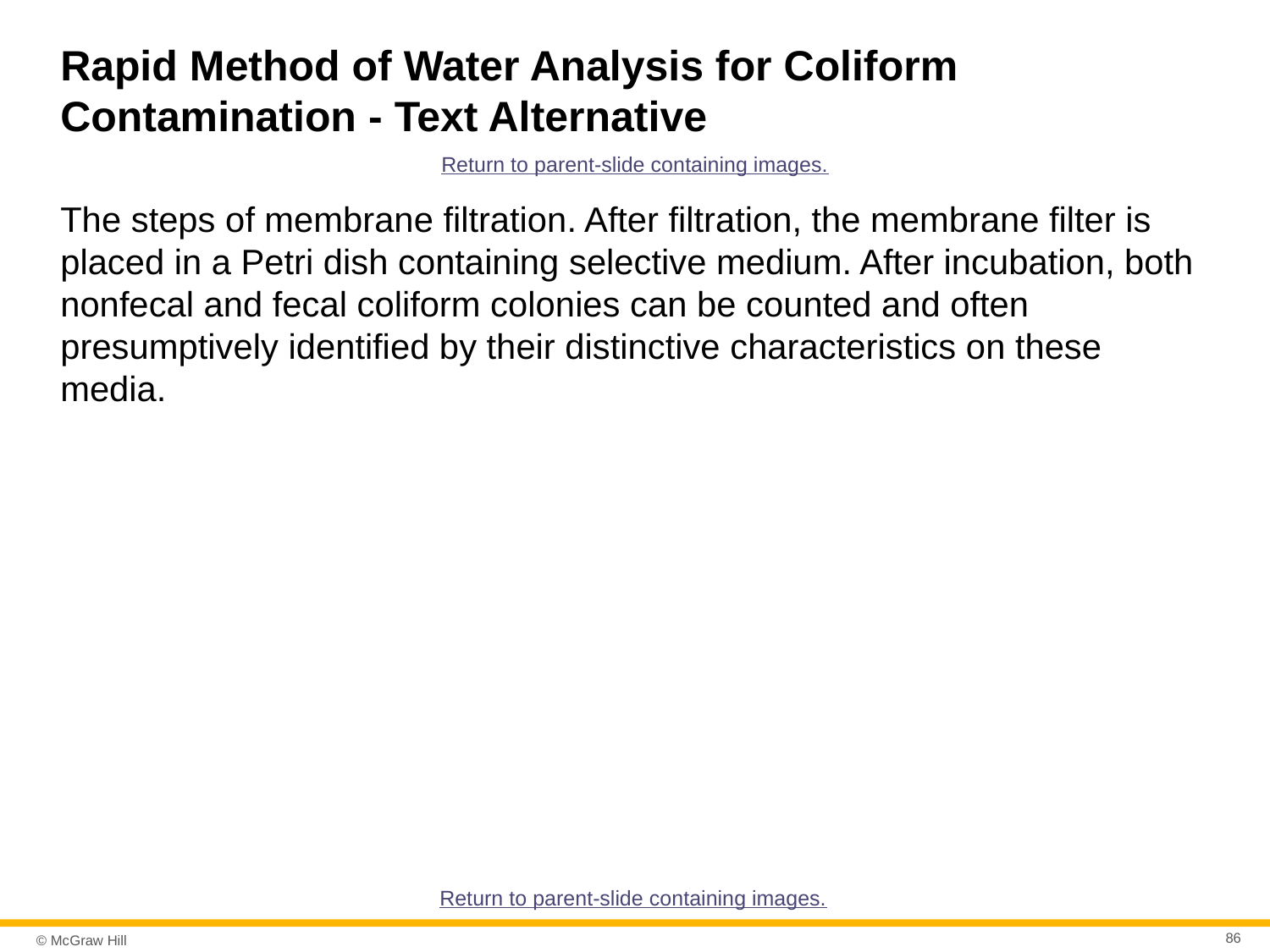

# Rapid Method of Water Analysis for Coliform Contamination - Text Alternative
Return to parent-slide containing images.
The steps of membrane filtration. After filtration, the membrane filter is placed in a Petri dish containing selective medium. After incubation, both nonfecal and fecal coliform colonies can be counted and often presumptively identified by their distinctive characteristics on these media.
Return to parent-slide containing images.